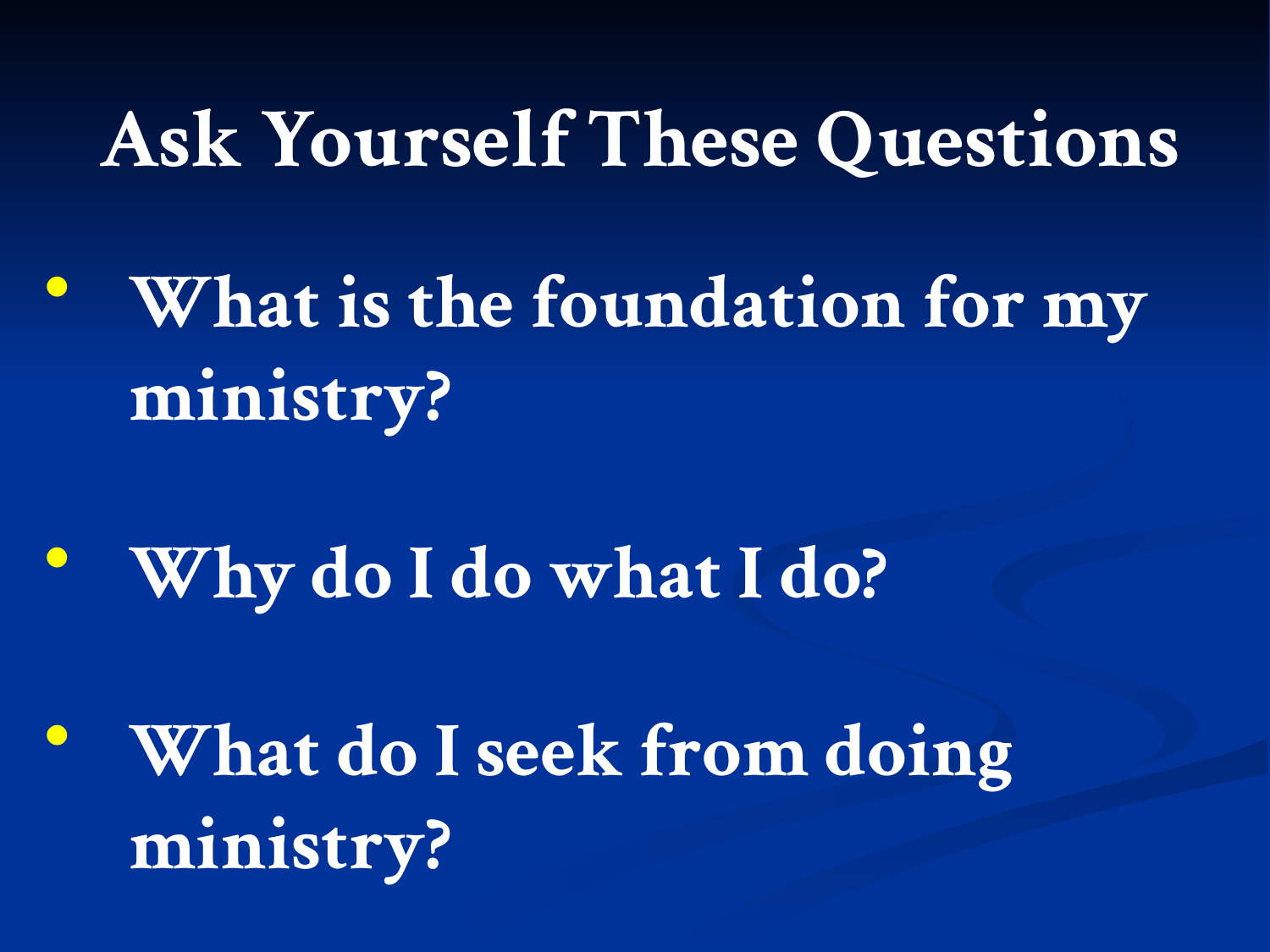

# Ask Yourself These Questions
What is the foundation for my ministry?

Why do I do what I do?

What do I seek from doing ministry?